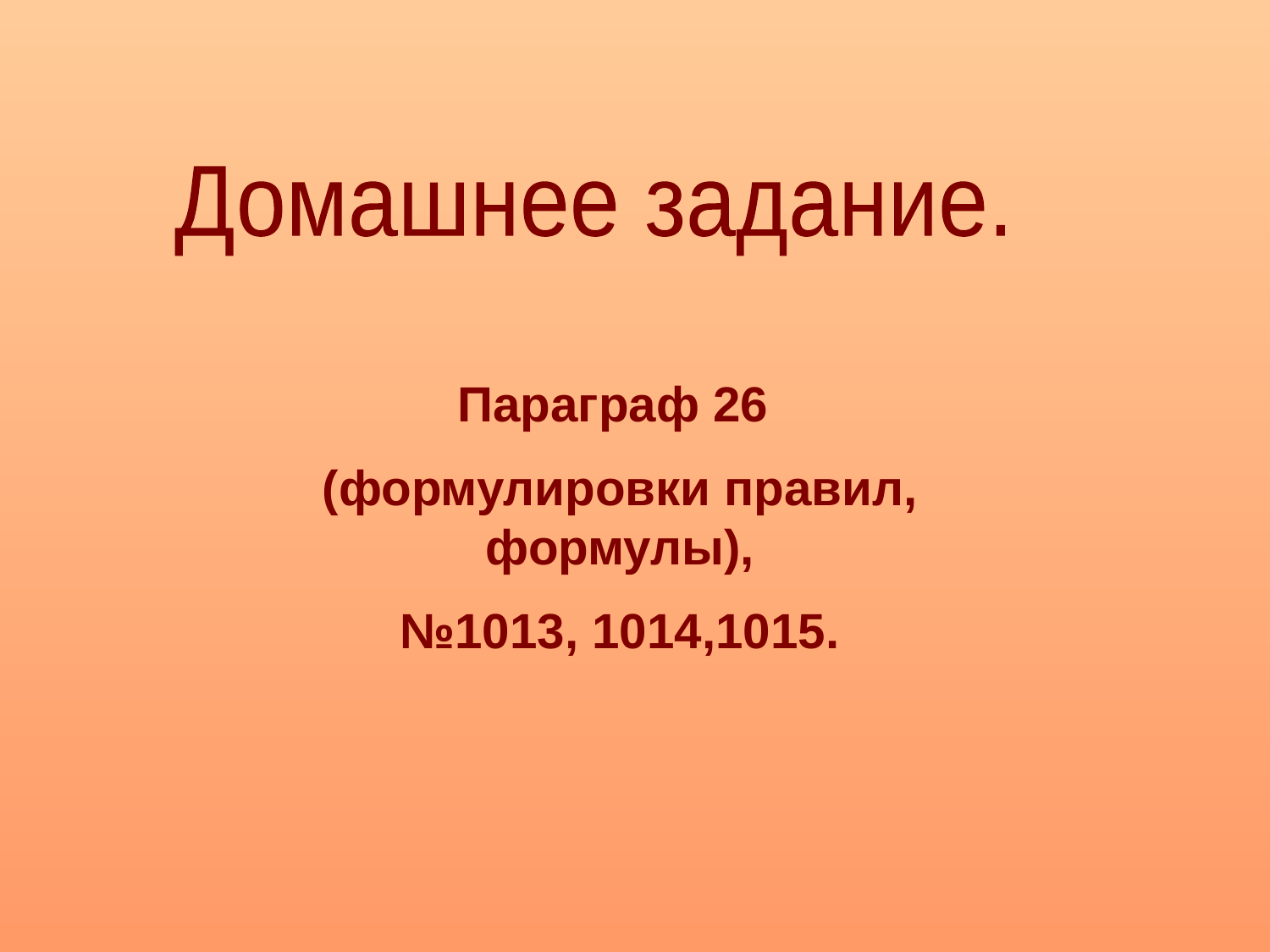

Домашнее задание.
Параграф 26
(формулировки правил, формулы),
№1013, 1014,1015.